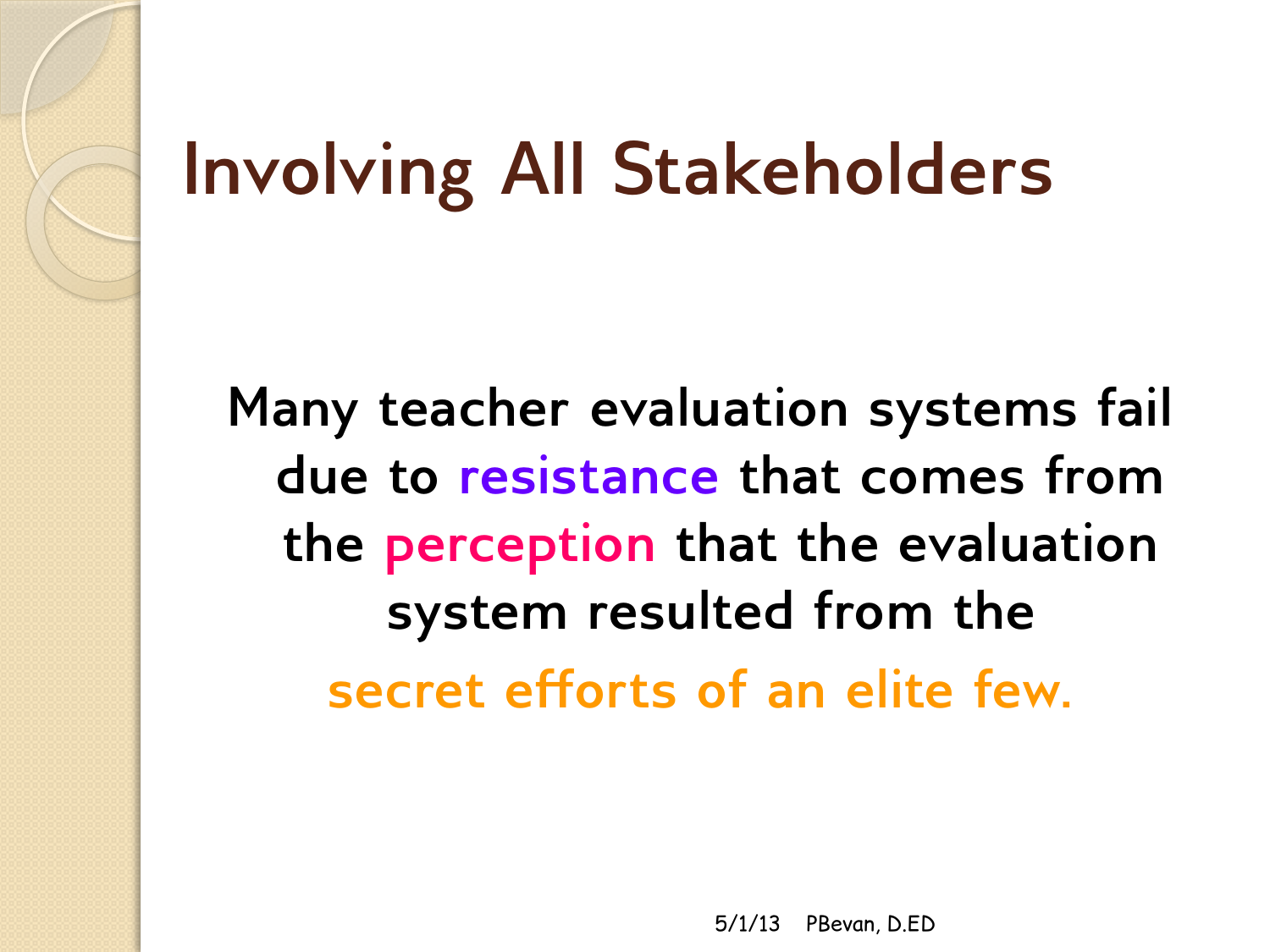

# Involving All Stakeholders

Many teacher evaluation systems fail due to resistance that comes from the perception that the evaluation system resulted from the
secret efforts of an elite few.
5/1/13
PBevan, D.ED